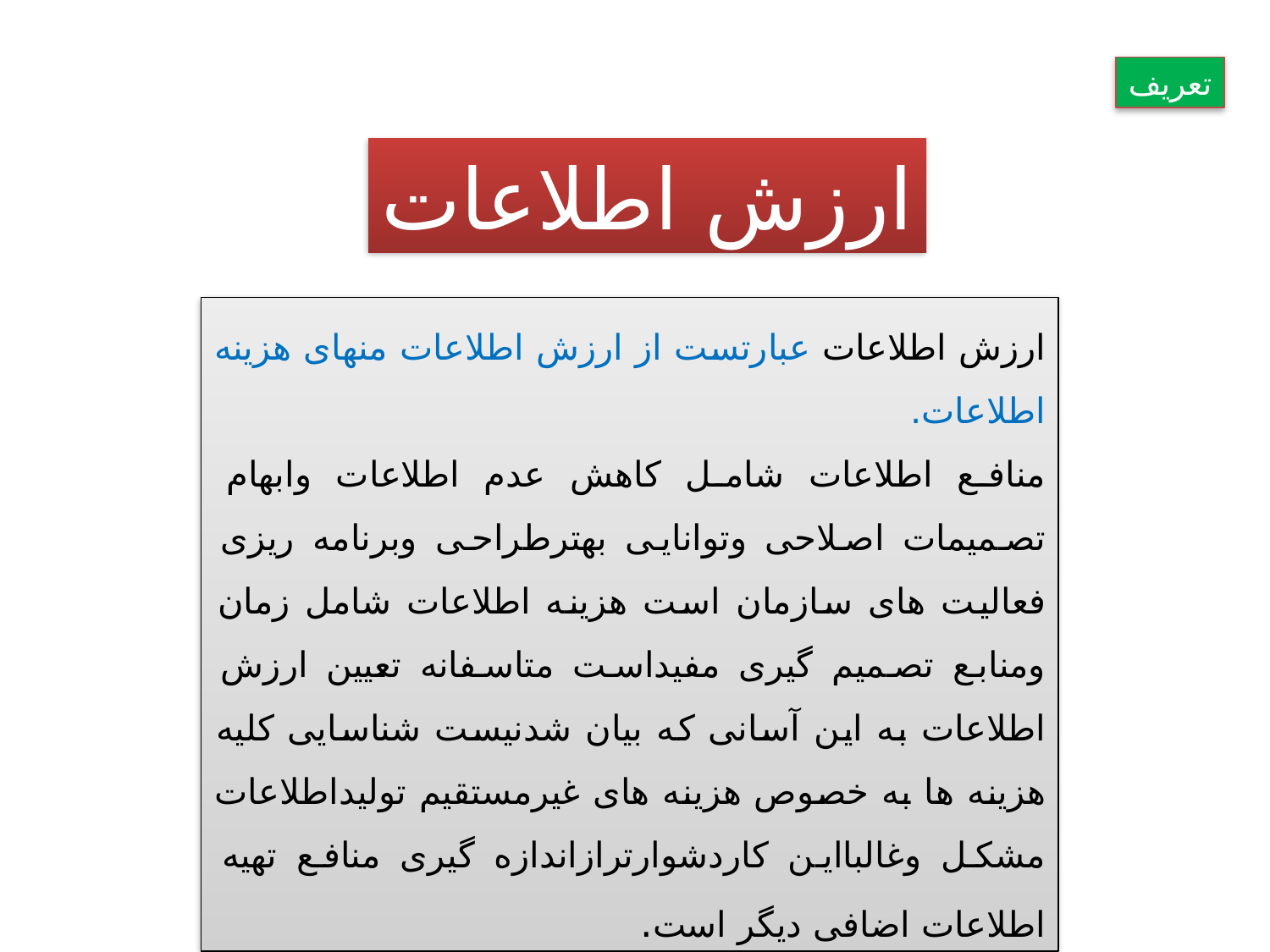

تعریف
ارزش اطلاعات
ارزش اطلاعات عبارتست از ارزش اطلاعات منهای هزینه اطلاعات.
منافع اطلاعات شامل کاهش عدم اطلاعات وابهام تصمیمات اصلاحی وتوانایی بهترطراحی وبرنامه ریزی فعالیت های سازمان است هزینه اطلاعات شامل زمان ومنابع تصمیم گیری مفیداست متاسفانه تعیین ارزش اطلاعات به این آسانی که بیان شدنیست شناسایی کلیه هزینه ها به خصوص هزینه های غیرمستقیم تولیداطلاعات مشکل وغالبااین کاردشوارترازاندازه گیری منافع تهیه اطلاعات اضافی دیگر است.